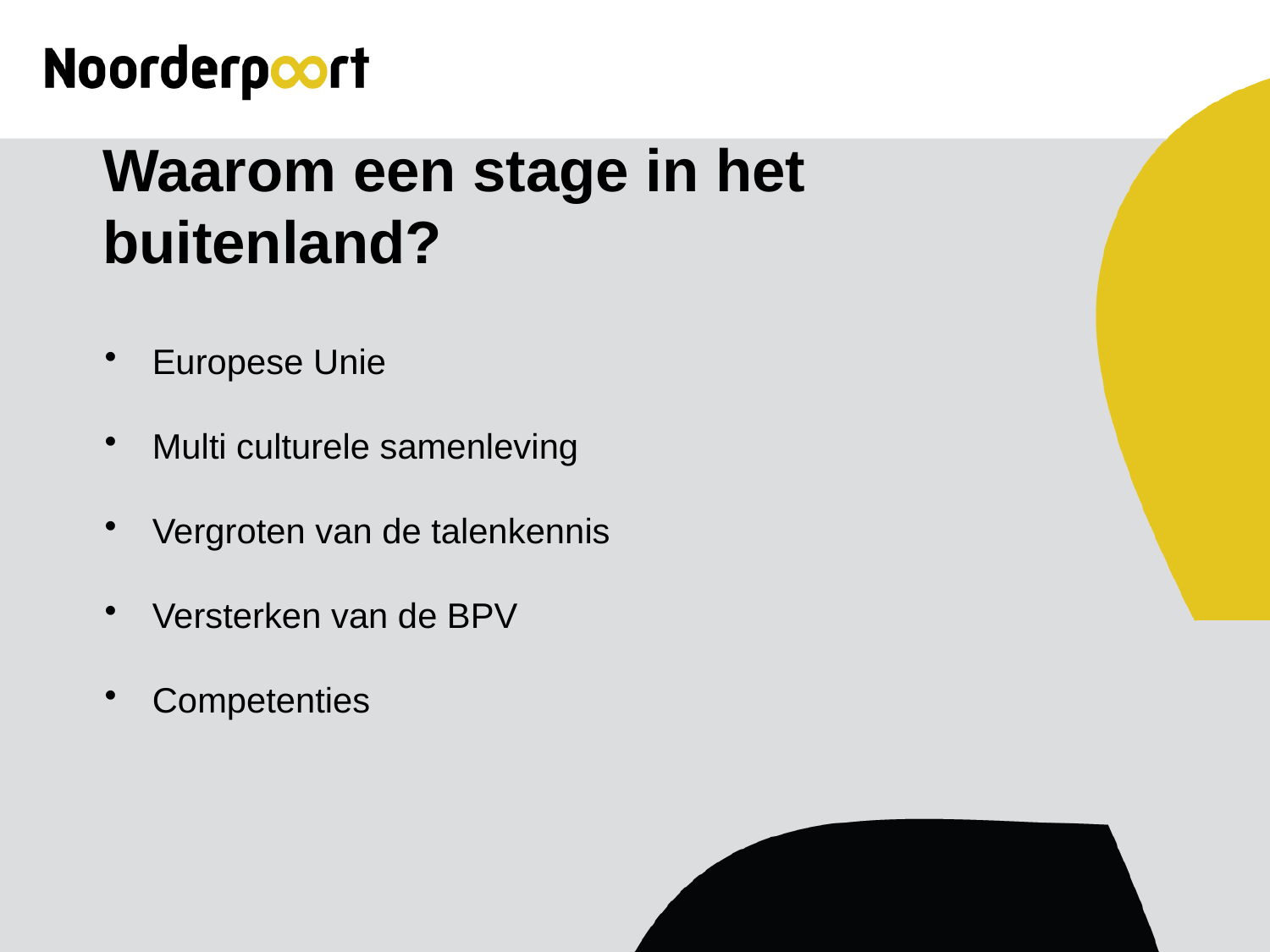

# Waarom een stage in het buitenland?
Europese Unie
Multi culturele samenleving
Vergroten van de talenkennis
Versterken van de BPV
Competenties